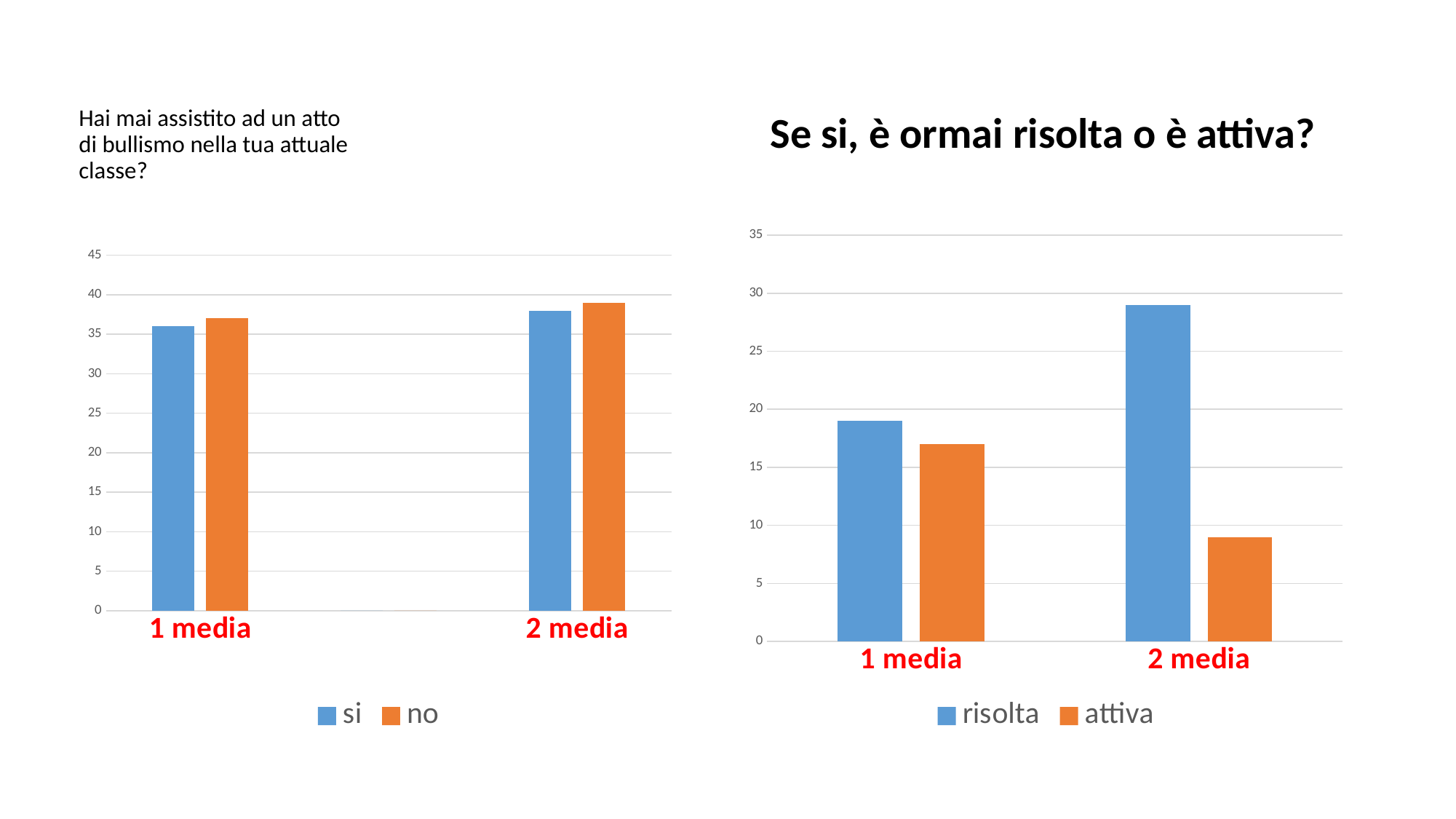

# Hai mai assistito ad un atto di bullismo nella tua attuale classe?
Se si, è ormai risolta o è attiva?

### Chart:

| Category | si | no |
|---|---|---|
| 1 media | 36.0 | 37.0 |
|  | 0.0 | 0.0 |
| 2 media | 38.0 | 39.0 |

### Chart

| Category | risolta | attiva |
|---|---|---|
| 1 media | 19.0 | 17.0 |
| 2 media | 29.0 | 9.0 |